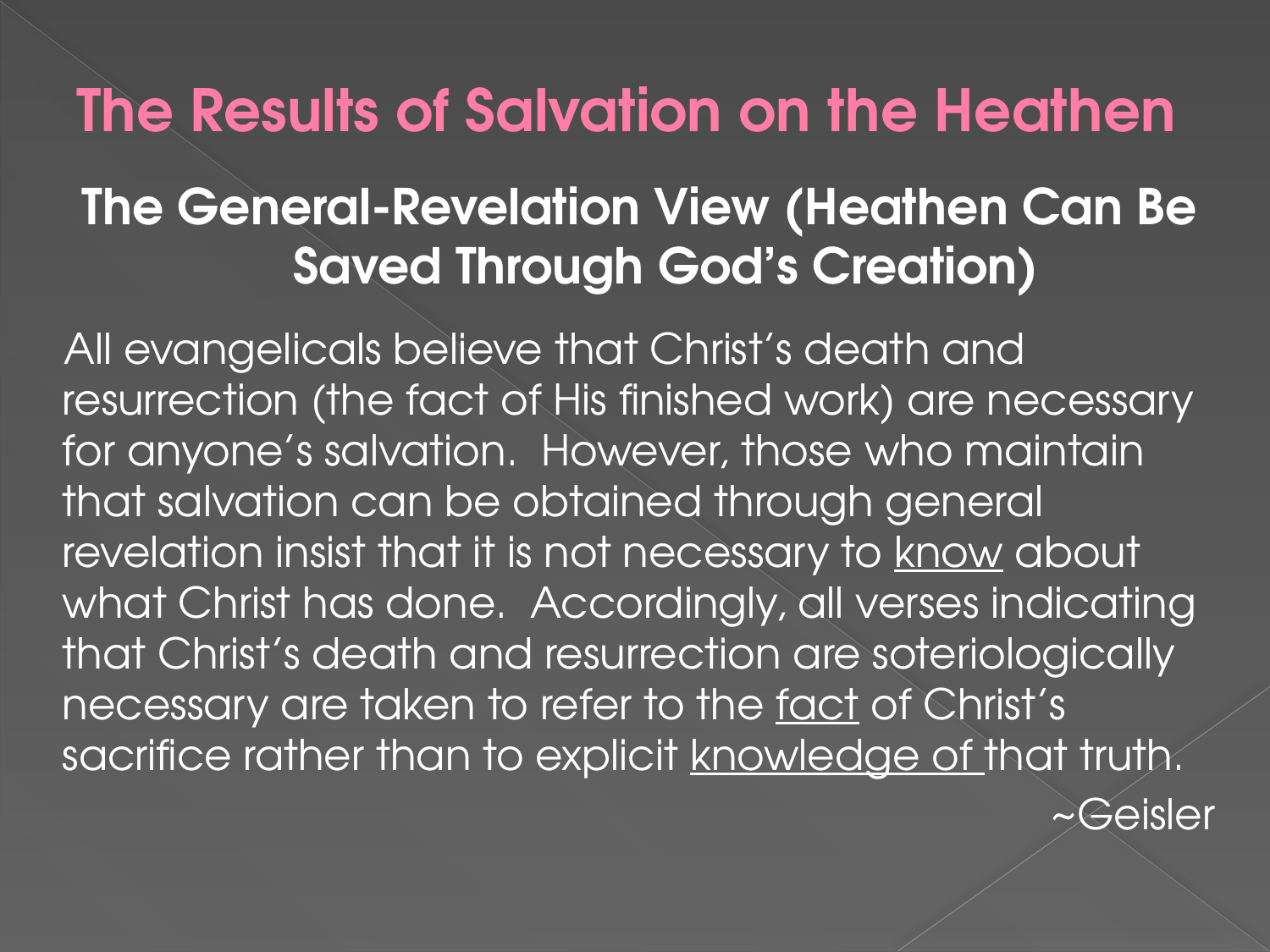

# The Results of Salvation on the Heathen
The General-Revelation View (Heathen Can Be Saved Through God’s Creation)

All evangelicals believe that Christ’s death and resurrection (the fact of His finished work) are necessary for anyone’s salvation.  However, those who maintain that salvation can be obtained through general revelation insist that it is not necessary to know about what Christ has done.  Accordingly, all verses indicating that Christ’s death and resurrection are soteriologically necessary are taken to refer to the fact of Christ’s sacrifice rather than to explicit knowledge of that truth.
~Geisler